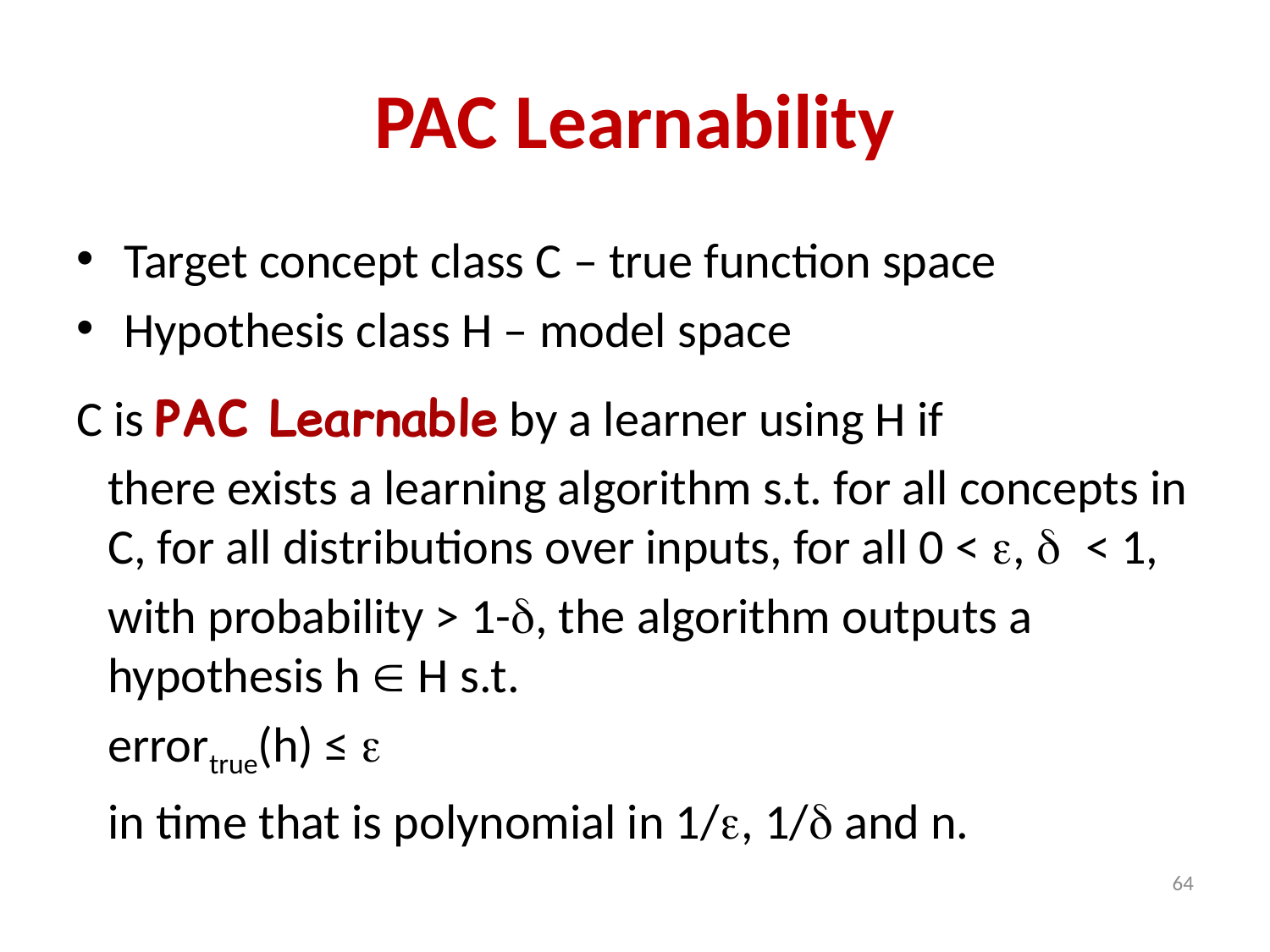

# PAC Learnability
Target concept class C – true function space
Hypothesis class H – model space

C is PAC Learnable by a learner using H if
there exists a learning algorithm s.t. for all concepts in C, for all distributions over inputs, for all 0 < ε, δ < 1,
with probability > 1-δ, the algorithm outputs a hypothesis h ∈ H s.t.
errortrue(h) ≤ ε
in time that is polynomial in 1/ε, 1/δ and n.

64